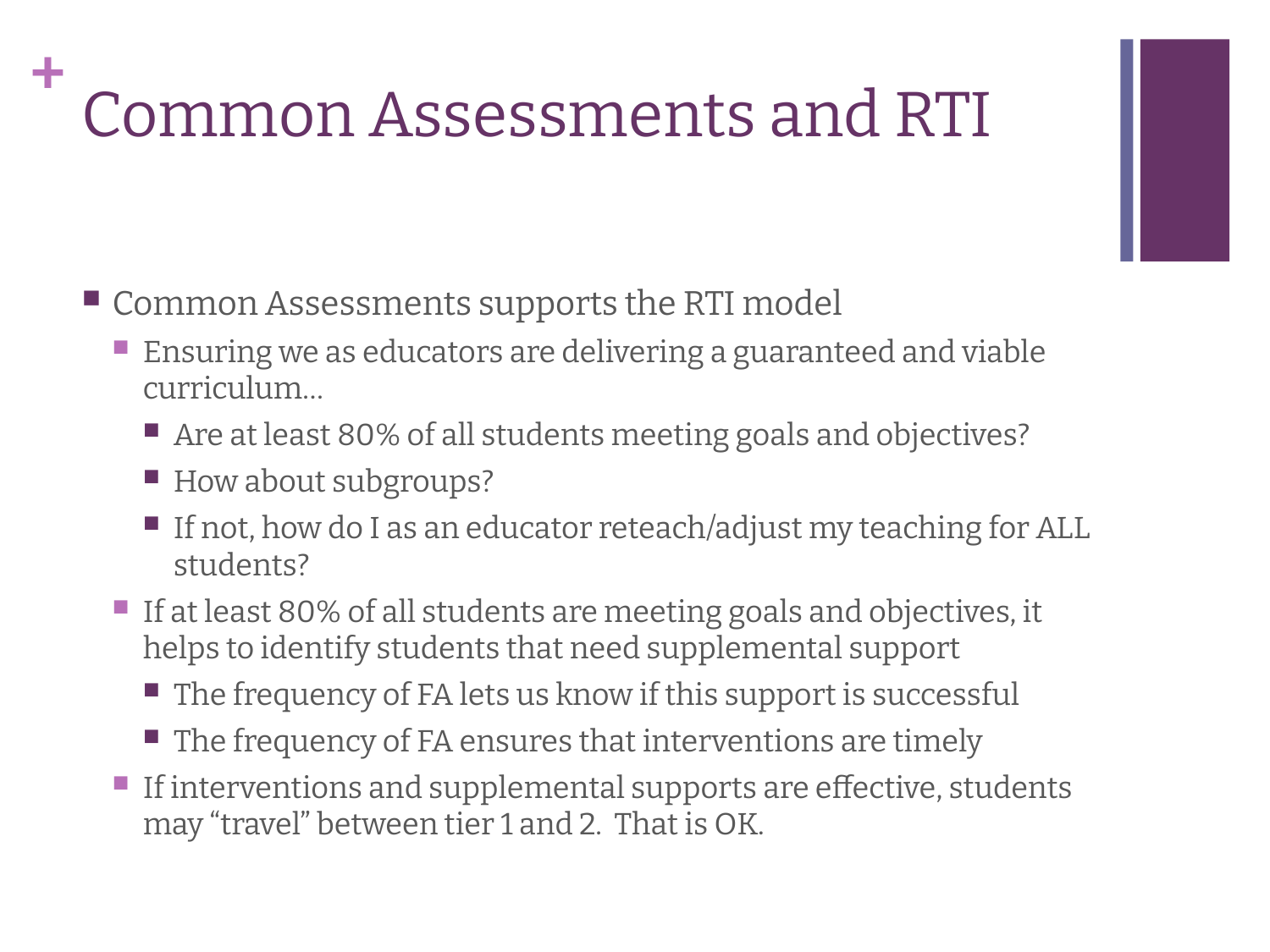

# Common Assessments and RTI
Common Assessments supports the RTI model
Ensuring we as educators are delivering a guaranteed and viable curriculum…
Are at least 80% of all students meeting goals and objectives?
How about subgroups?
If not, how do I as an educator reteach/adjust my teaching for ALL students?
If at least 80% of all students are meeting goals and objectives, it helps to identify students that need supplemental support
The frequency of FA lets us know if this support is successful
The frequency of FA ensures that interventions are timely
If interventions and supplemental supports are effective, students may “travel” between tier 1 and 2.  That is OK.